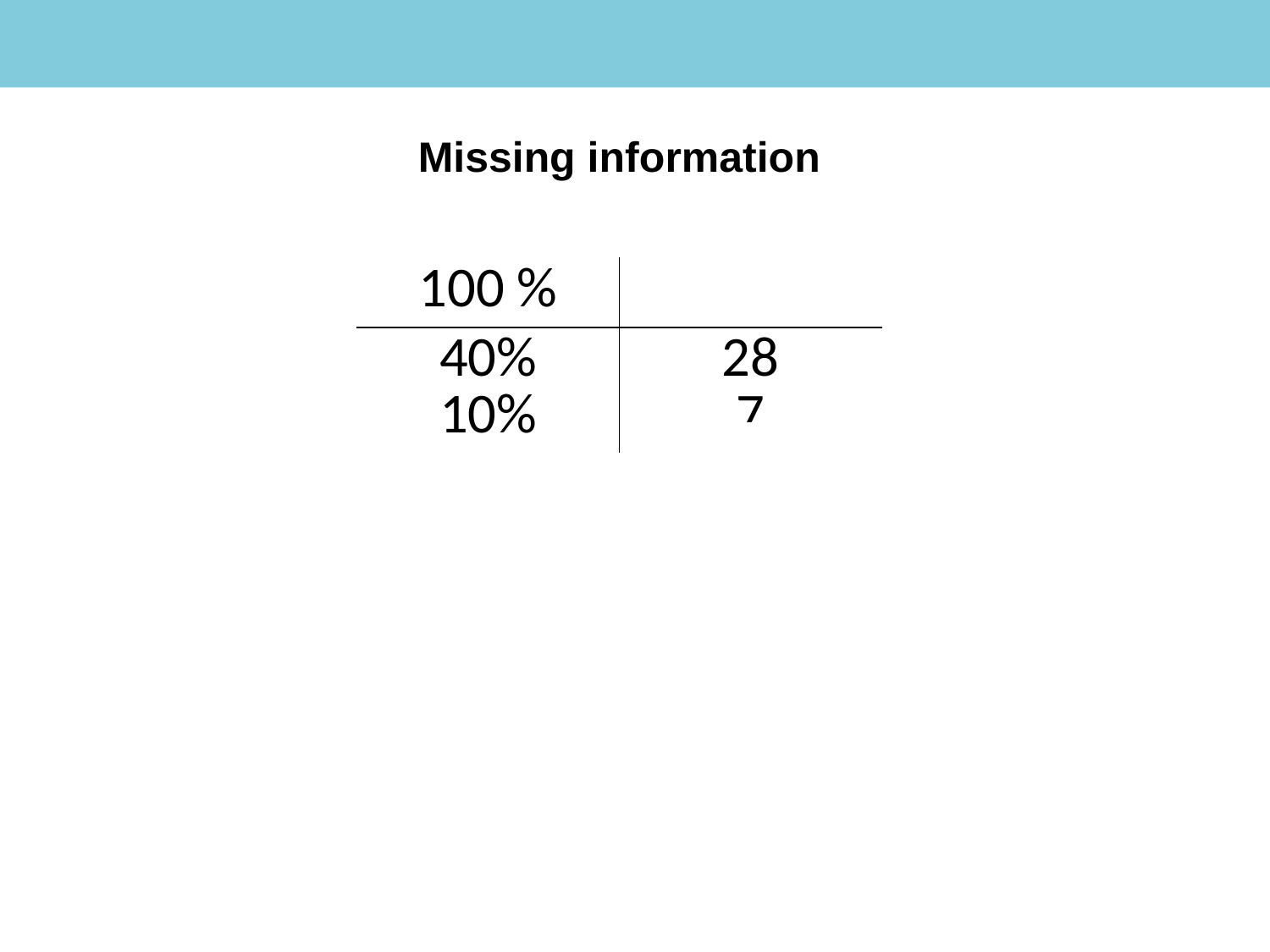

Missing information
| 100 % | 70 |
| --- | --- |
| 40% 10% | 28 7 |